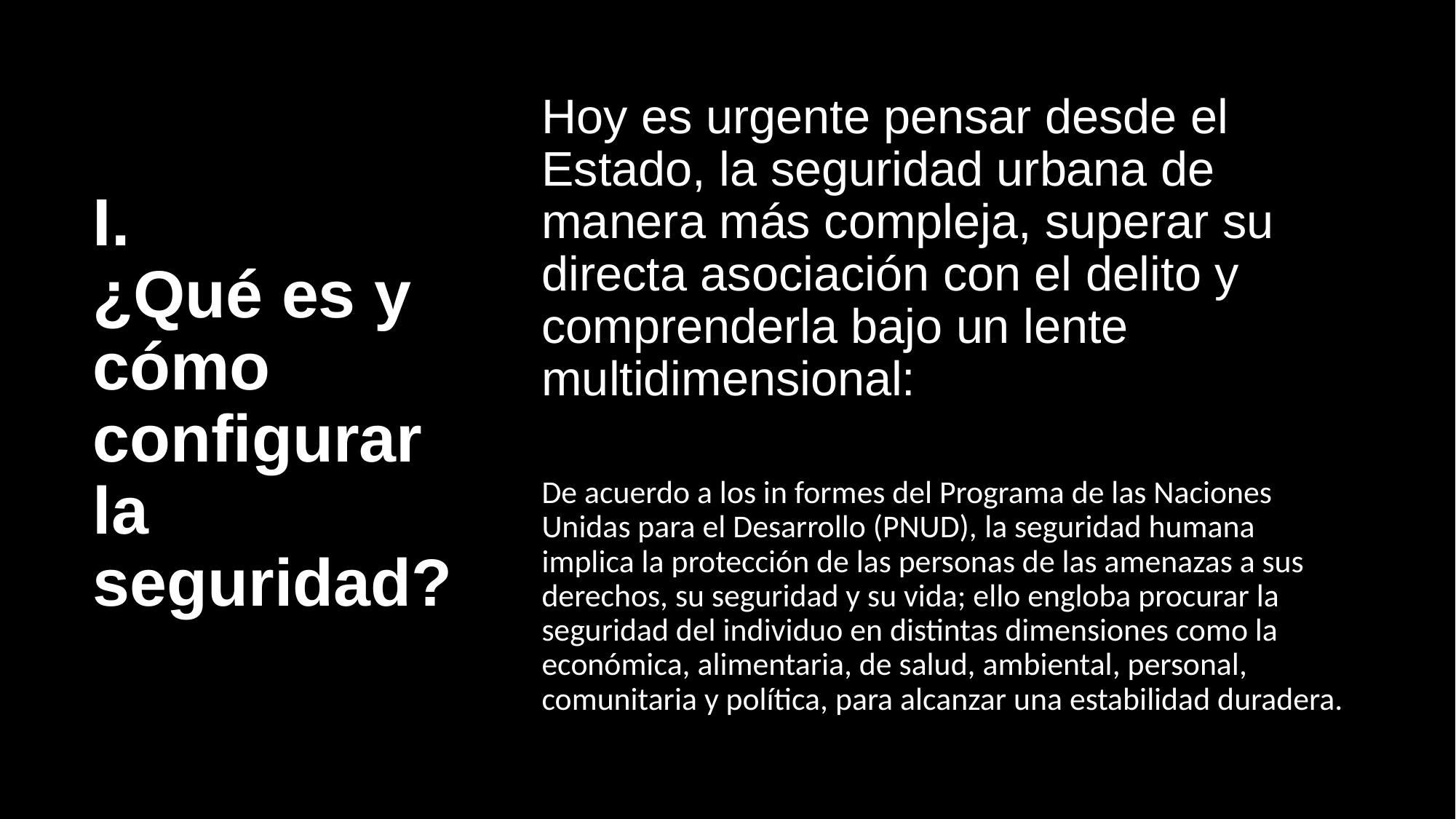

Hoy es urgente pensar desde el Estado, la seguridad urbana de manera más compleja, superar su directa asociación con el delito y comprenderla bajo un lente multidimensional:

De acuerdo a los in formes del Programa de las Naciones Unidas para el Desarrollo (PNUD), la seguridad humana implica la protección de las personas de las amenazas a sus derechos, su seguridad y su vida; ello engloba procurar la seguridad del individuo en distintas dimensiones como la económica, alimentaria, de salud, ambiental, personal, comunitaria y política, para alcanzar una estabilidad duradera.
# I. ¿Qué es y cómo configurar la seguridad?